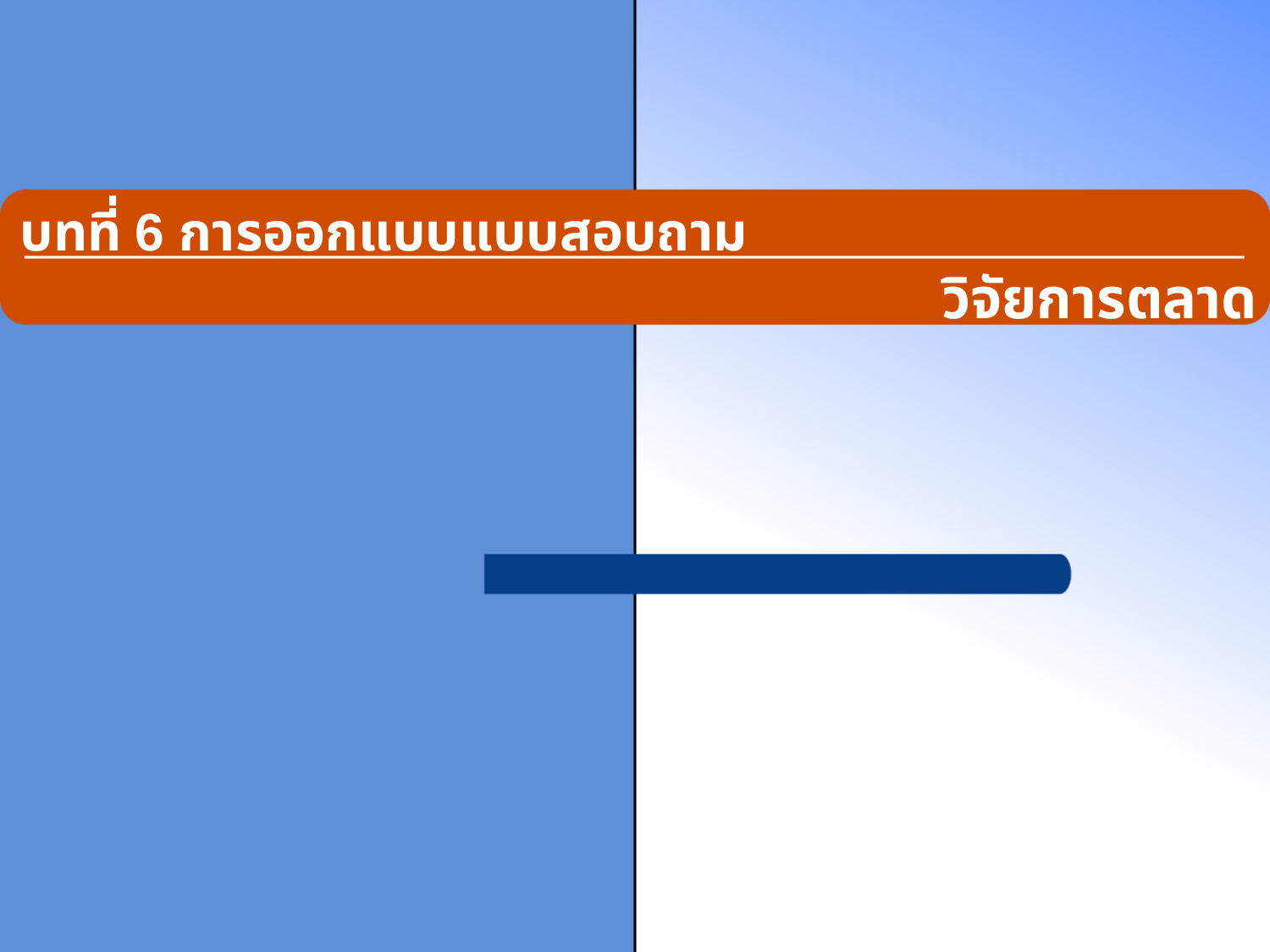

บทที่ 6 การออกแบบแบบสอบถาม
วิจัยการตลาด